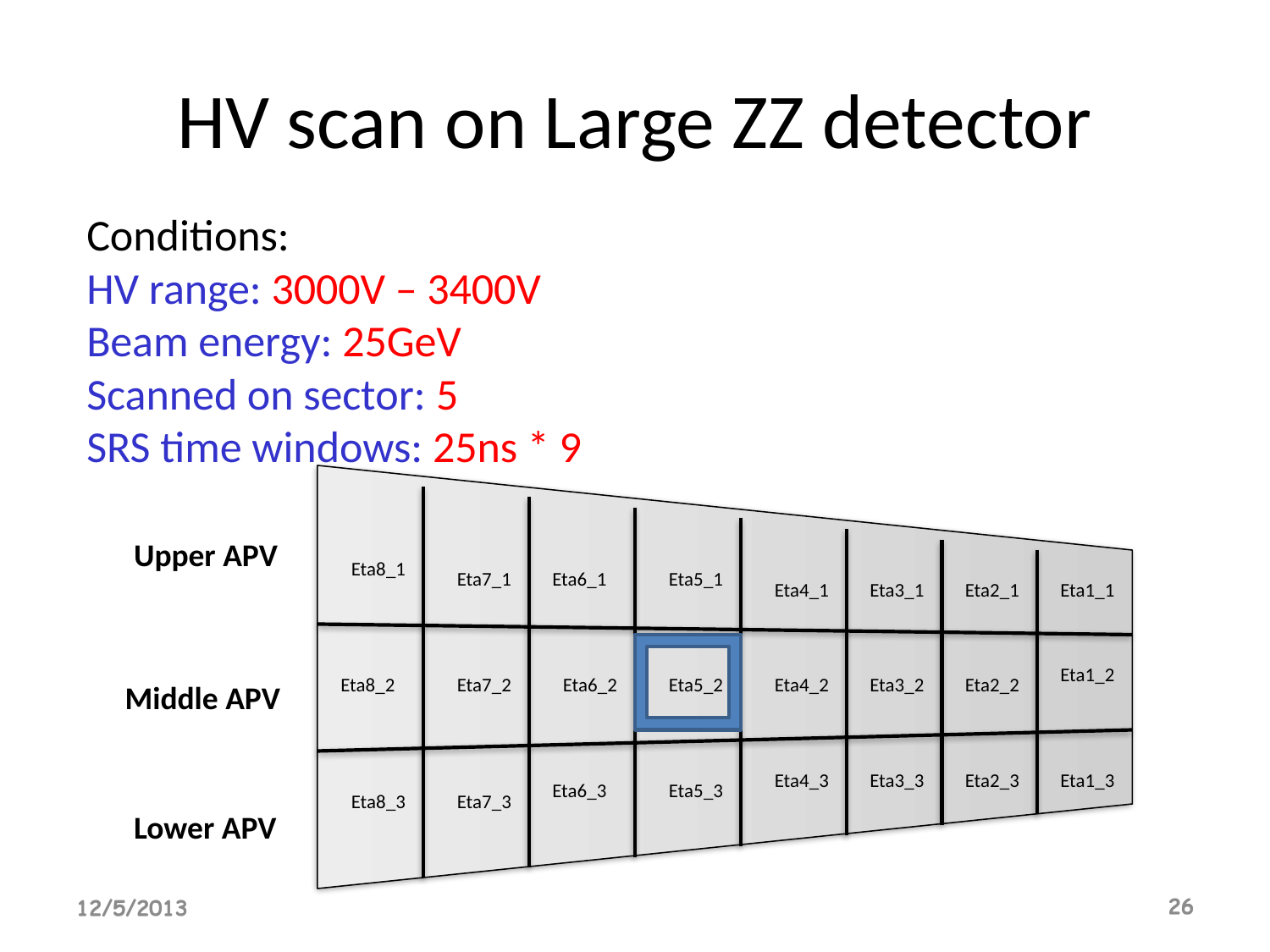

# HV scan on Large ZZ detector
Conditions:
HV range: 3000V – 3400V
Beam energy: 25GeV
Scanned on sector: 5
SRS time windows: 25ns * 9

Upper APV
Eta8_1
Eta7_1
Eta6_1
Eta5_1
Eta4_1
Eta3_1
Eta2_1
Eta1_1

Eta1_2
Eta8_2
Eta7_2
Eta6_2
Eta5_2
Eta4_2
Eta3_2
Eta2_2
Middle APV
Eta4_3
Eta3_3
Eta2_3
Eta1_3
Eta6_3
Eta5_3
Eta8_3
Eta7_3
Lower APV
12/5/2013
26